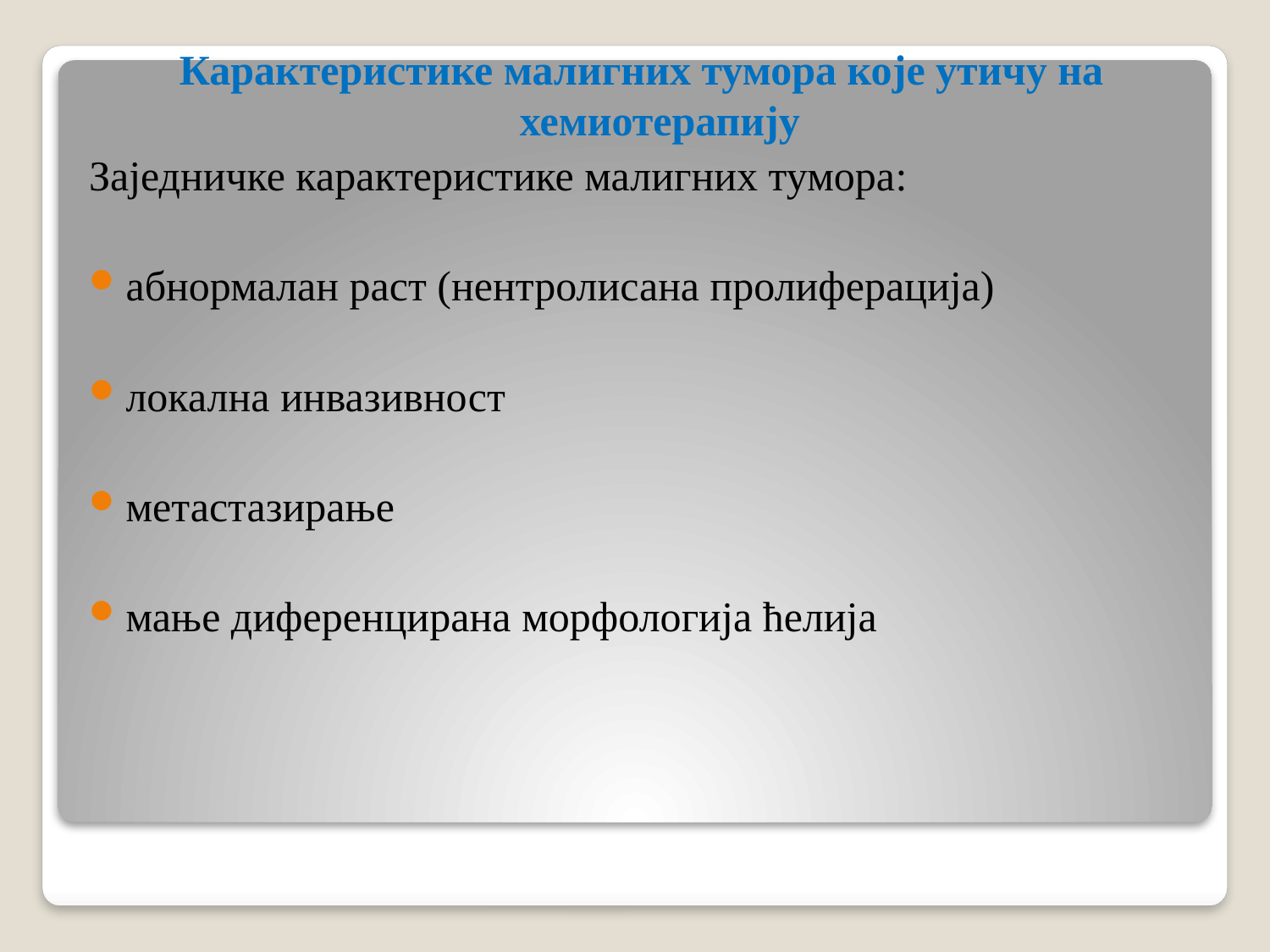

Карактеристике малигних тумора које утичу на хемиотерапију
Заједничке карактеристике малигних тумора:

абнормалан раст (нентролисана пролиферација)

локална инвазивност

метастазирање

мање диференцирана морфологија ћелија